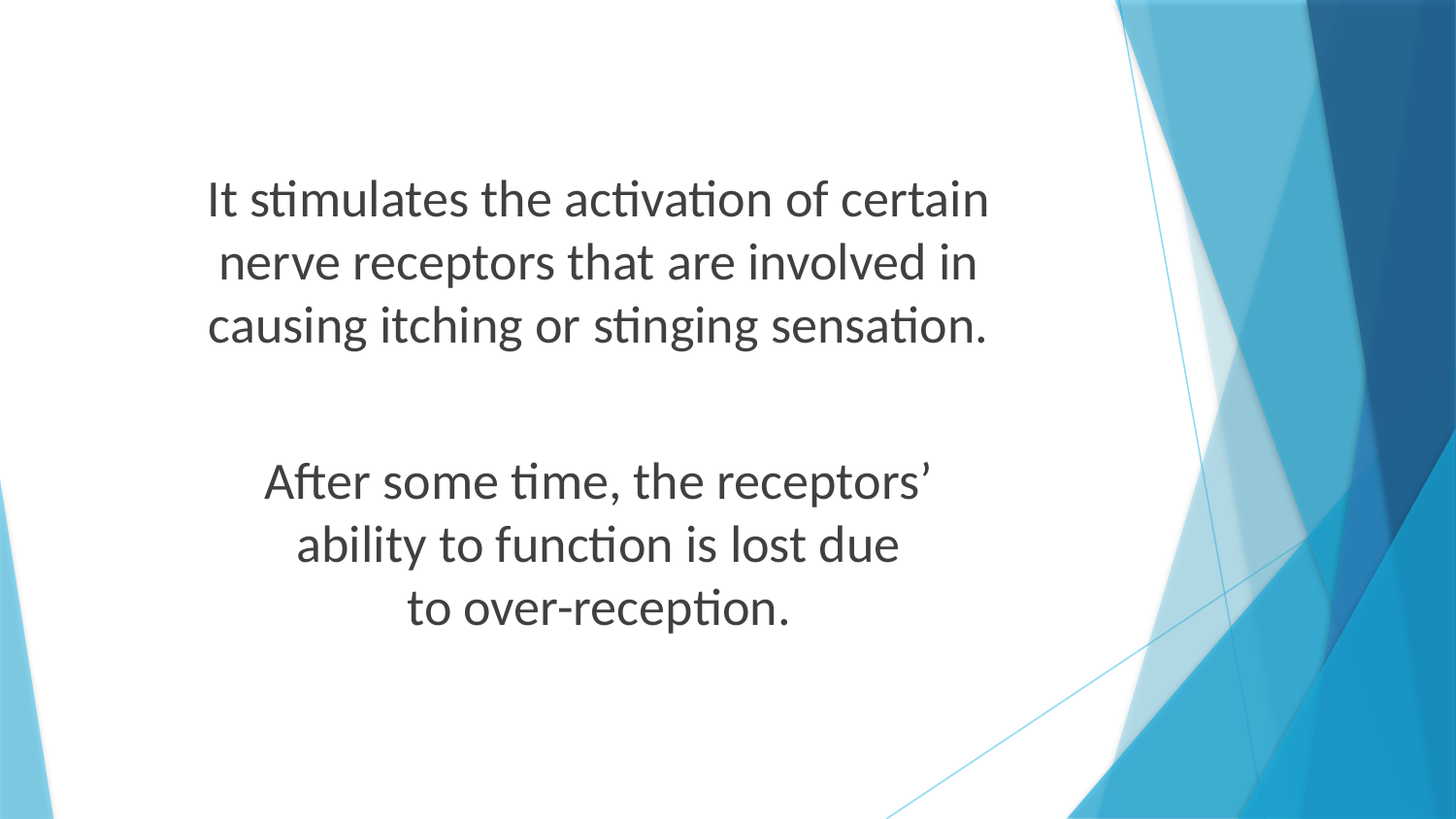

It stimulates the activation of certain
nerve receptors that are involved in
causing itching or stinging sensation.

After some time, the receptors’
ability to function is lost due
to over-reception.